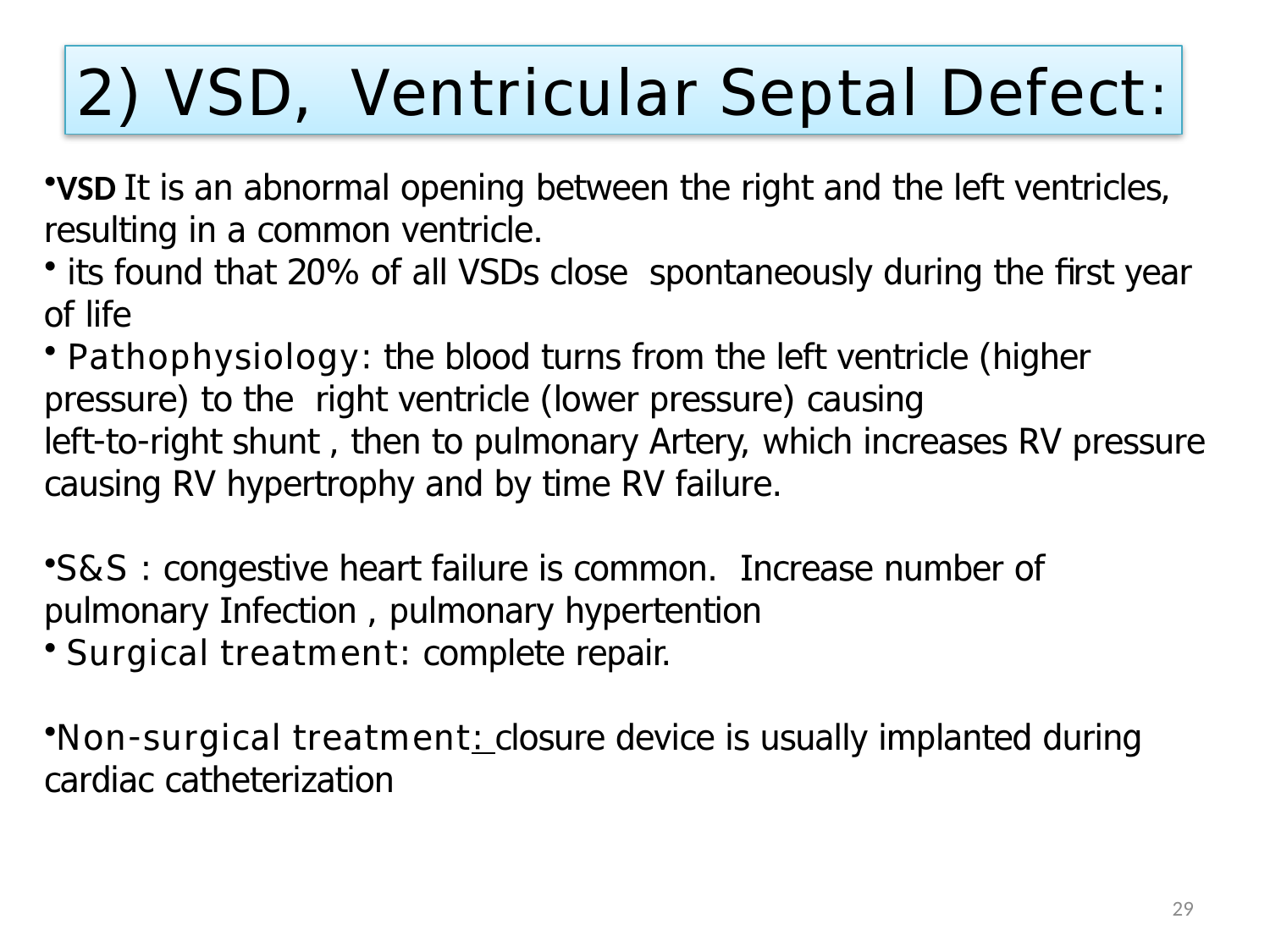

2) VSD,  Ventricular Septal Defect:
VSD It is an abnormal opening between the right and the left ventricles, resulting in a common ventricle.
 its found that 20% of all VSDs close  spontaneously during the first year of life
 Pathophysiology: the blood turns from the left ventricle (higher pressure) to the  right ventricle (lower pressure) causing
left-to-right shunt , then to pulmonary Artery, which increases RV pressure causing RV hypertrophy and by time RV failure.

S&S : congestive heart failure is common.  Increase number of pulmonary Infection , pulmonary hypertention
 Surgical treatment: complete repair.

Non-surgical treatment: closure device is usually implanted during cardiac catheterization

29